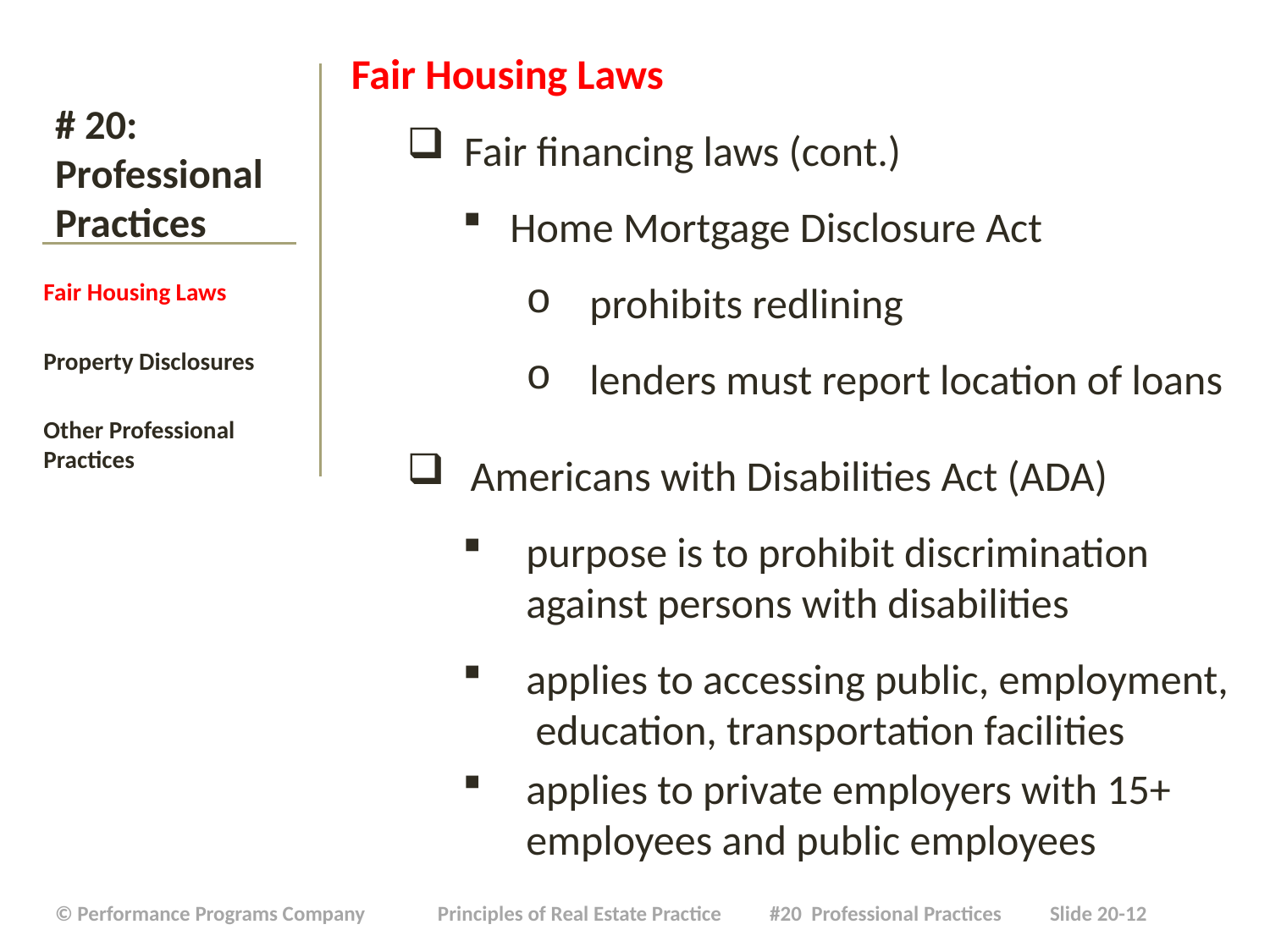

Fair Housing Laws

  Fair financing laws (cont.)
Home Mortgage Disclosure Act
prohibits redlining
lenders must report location of loans

Americans with Disabilities Act (ADA)
purpose is to prohibit discrimination against persons with disabilities
applies to accessing public, employment,  education, transportation facilities
applies to private employers with 15+ employees and public employees
# # 20: Professional Practices

Fair Housing Laws

Property Disclosures

Other Professional Practices

| © Performance Programs Company Principles of Real Estate Practice #20 Professional Practices Slide 20-12 |
| --- |